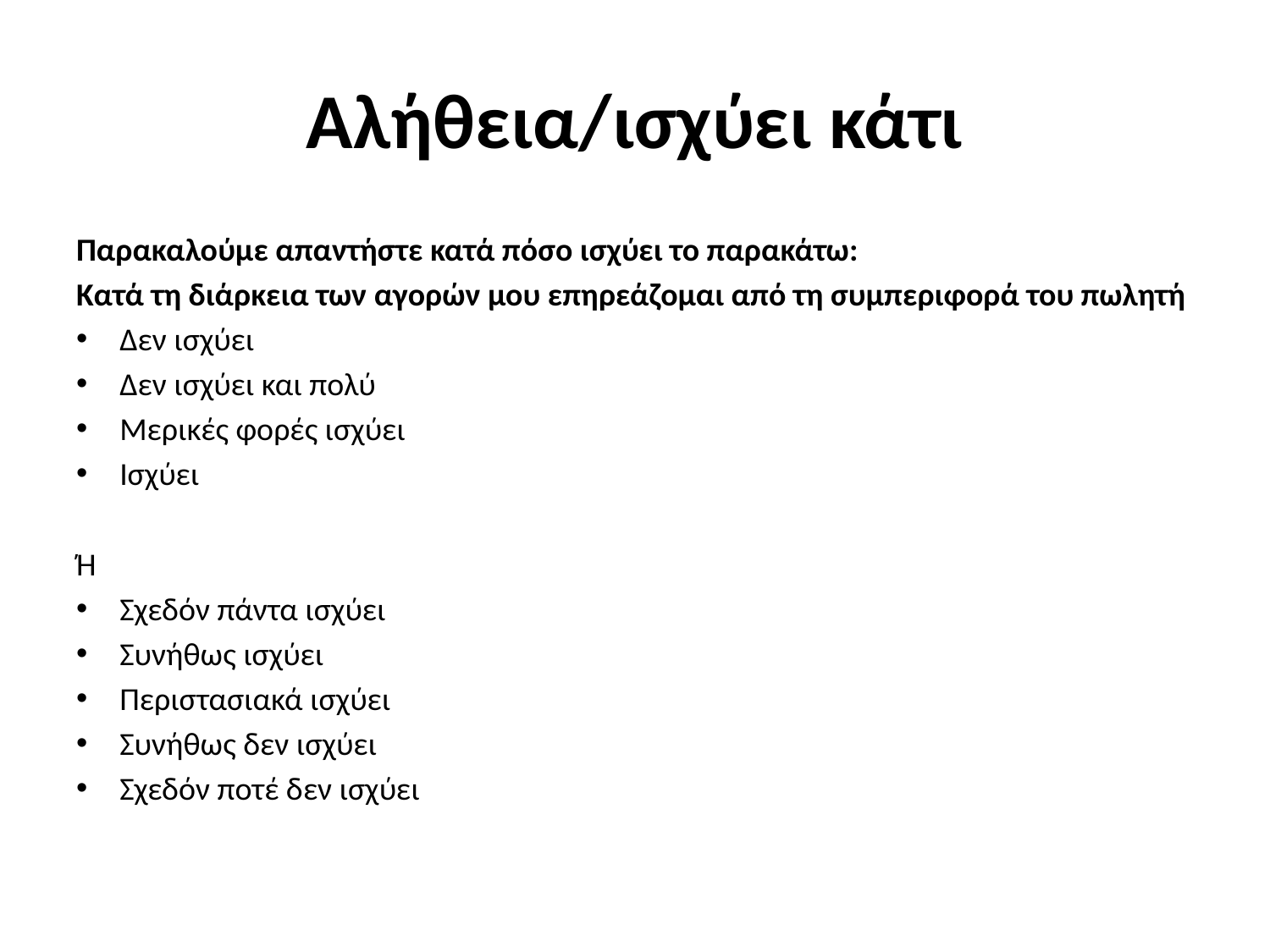

# Αλήθεια/ισχύει κάτι
Παρακαλούμε απαντήστε κατά πόσο ισχύει το παρακάτω:
Κατά τη διάρκεια των αγορών μου επηρεάζομαι από τη συμπεριφορά του πωλητή
Δεν ισχύει
Δεν ισχύει και πολύ
Μερικές φορές ισχύει
Ισχύει

Ή
Σχεδόν πάντα ισχύει
Συνήθως ισχύει
Περιστασιακά ισχύει
Συνήθως δεν ισχύει
Σχεδόν ποτέ δεν ισχύει